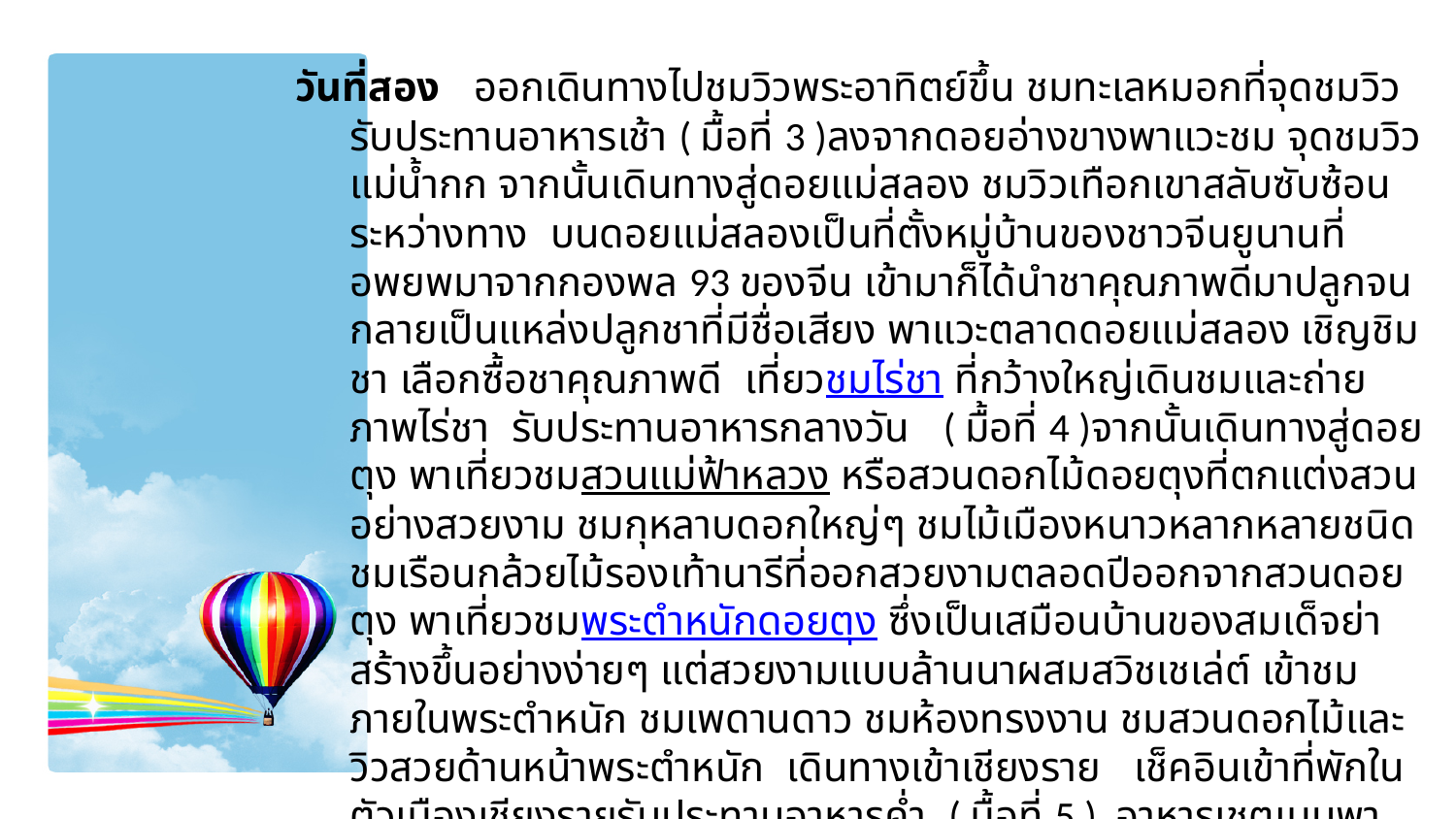

วันที่สอง   ออกเดินทางไปชมวิวพระอาทิตย์ขึ้น ชมทะเลหมอกที่จุดชมวิว  รับประทานอาหารเช้า ( มื้อที่ 3 )ลงจากดอยอ่างขางพาแวะชม จุดชมวิวแม่น้ำกก จากนั้นเดินทางสู่ดอยแม่สลอง ชมวิวเทือกเขาสลับซับซ้อนระหว่างทาง  บนดอยแม่สลองเป็นที่ตั้งหมู่บ้านของชาวจีนยูนานที่อพยพมาจากกองพล 93 ของจีน เข้ามาก็ได้นำชาคุณภาพดีมาปลูกจนกลายเป็นแหล่งปลูกชาที่มีชื่อเสียง พาแวะตลาดดอยแม่สลอง เชิญชิมชา เลือกซื้อชาคุณภาพดี  เที่ยวชมไร่ชา ที่กว้างใหญ่เดินชมและถ่ายภาพไร่ชา  รับประทานอาหารกลางวัน   ( มื้อที่ 4 )จากนั้นเดินทางสู่ดอยตุง พาเที่ยวชมสวนแม่ฟ้าหลวง หรือสวนดอกไม้ดอยตุงที่ตกแต่งสวนอย่างสวยงาม ชมกุหลาบดอกใหญ่ๆ ชมไม้เมืองหนาวหลากหลายชนิด ชมเรือนกล้วยไม้รองเท้านารีที่ออกสวยงามตลอดปีออกจากสวนดอยตุง พาเที่ยวชมพระตำหนักดอยตุง ซึ่งเป็นเสมือนบ้านของสมเด็จย่า สร้างขึ้นอย่างง่ายๆ แต่สวยงามแบบล้านนาผสมสวิชเชเล่ต์ เข้าชมภายในพระตำหนัก ชมเพดานดาว ชมห้องทรงงาน ชมสวนดอกไม้และวิวสวยด้านหน้าพระตำหนัก  เดินทางเข้าเชียงราย   เช็คอินเข้าที่พักในตัวเมืองเชียงรายรับประทานอาหารค่ำ  ( มื้อที่ 5 )  อาหารเชตเมนูพาชมหอนาฬิกาเชียงราย จากนั้นพาไปเดินชอปปิ้งเชียงรายไนซ์บาซ่า  เลือกซื้อสินค้าถูกใจจากเชียงราย   เดินทางกลับที่พัก พักผ่อนตามอัธยาศัย

#